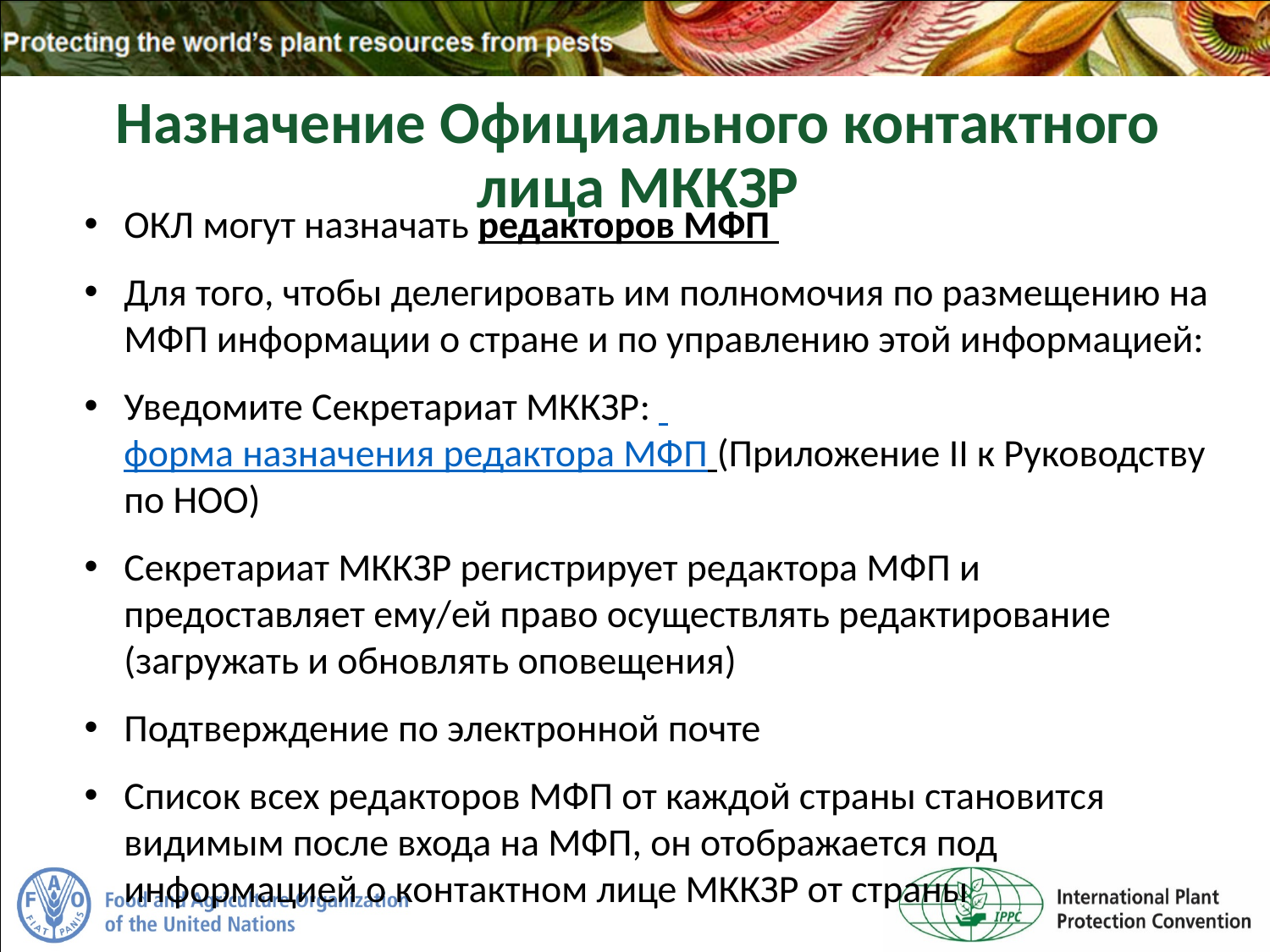

Назначение Официального контактного лица МККЗР
ОКЛ могут назначать редакторов МФП
Для того, чтобы делегировать им полномочия по размещению на МФП информации о стране и по управлению этой информацией:
Уведомите Секретариат МККЗР:  форма назначения редактора МФП (Приложение II к Руководству по НОО)
Секретариат МККЗР регистрирует редактора МФП и предоставляет ему/ей право осуществлять редактирование (загружать и обновлять оповещения)
Подтверждение по электронной почте
Список всех редакторов МФП от каждой страны становится видимым после входа на МФП, он отображается под информацией о контактном лице МККЗР от страны